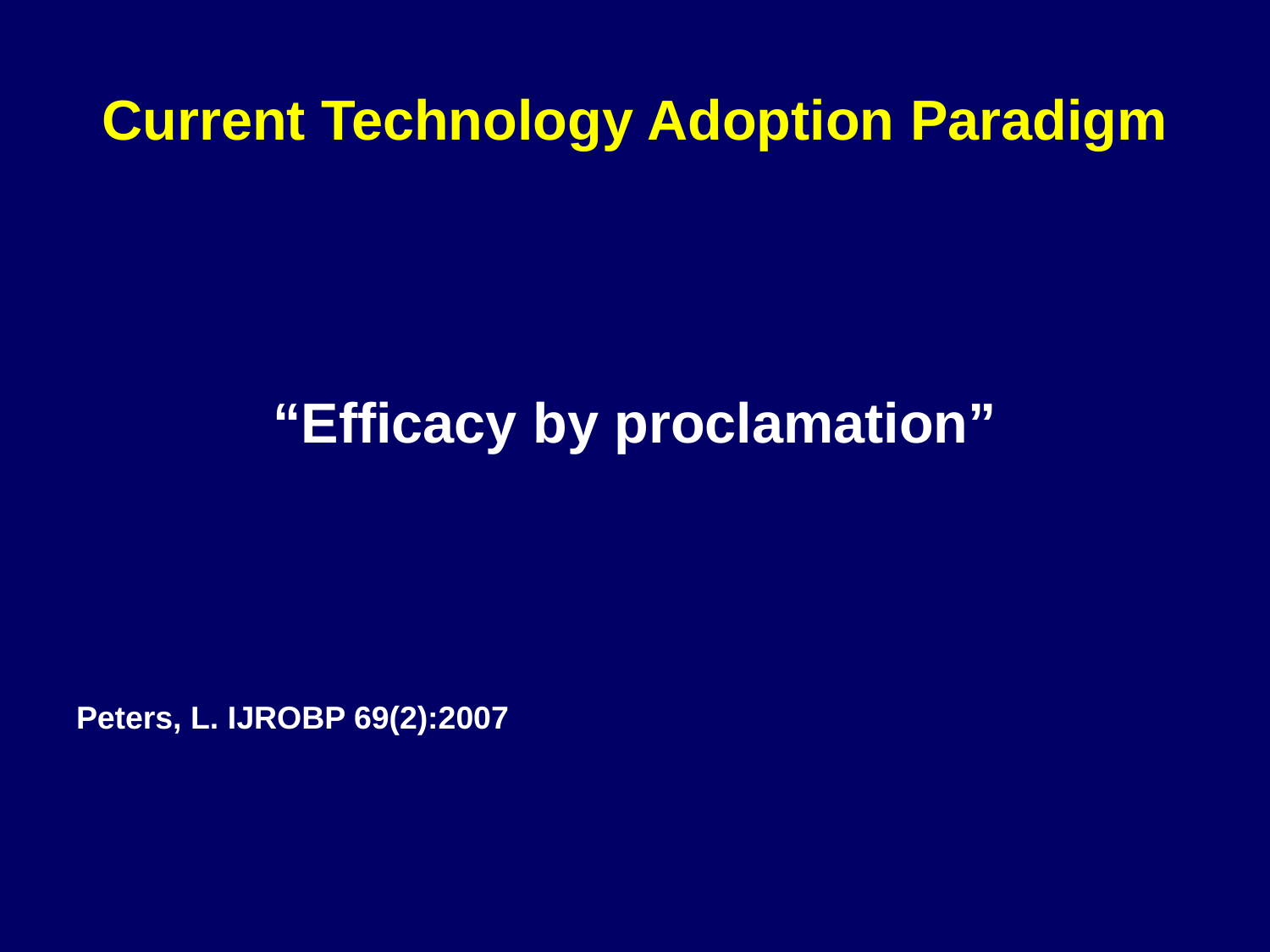

# Current Technology Adoption Paradigm

“Efficacy by proclamation”

Peters, L. IJROBP 69(2):2007